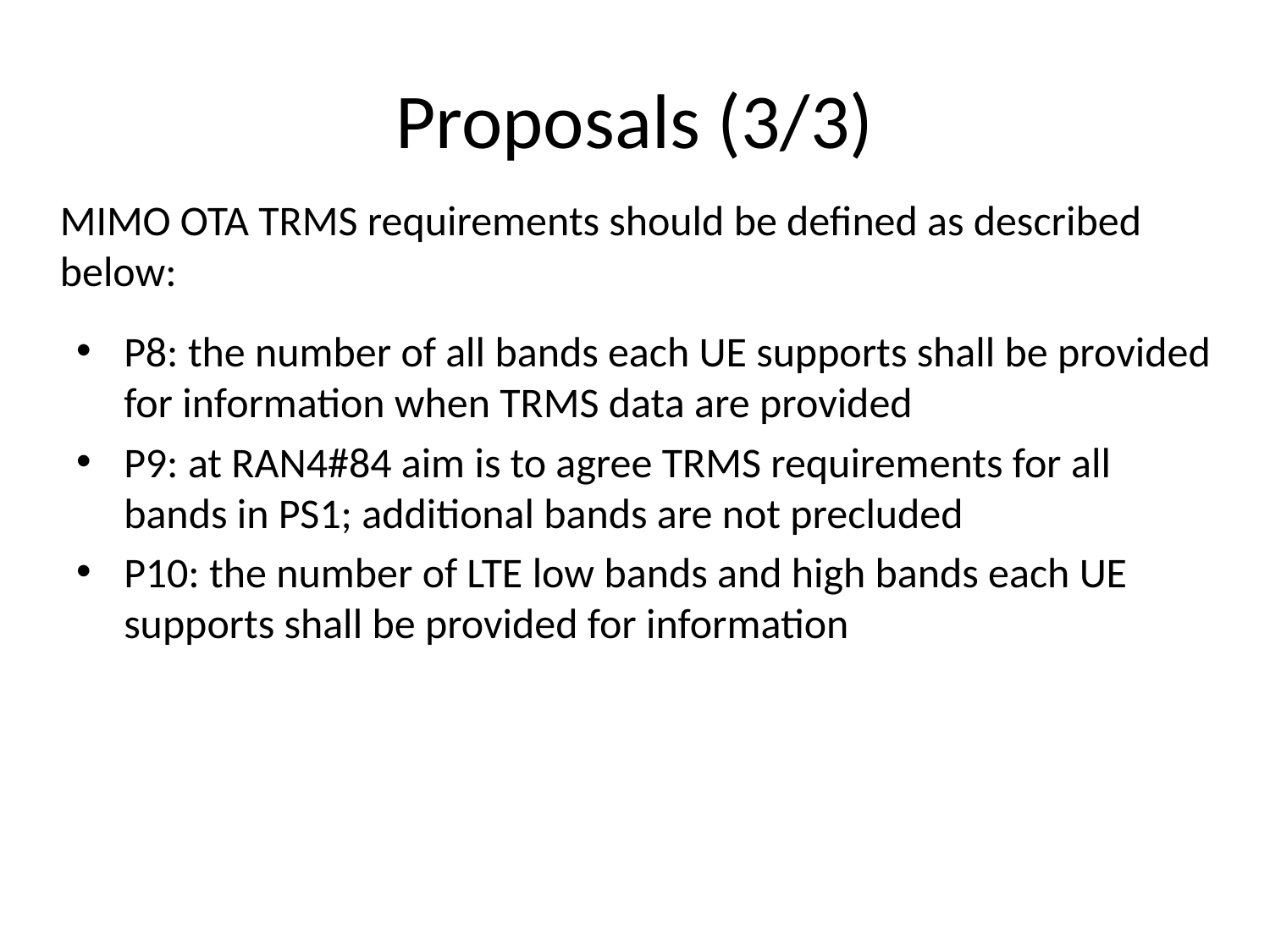

# Proposals (3/3)
MIMO OTA TRMS requirements should be defined as described below:
P8: the number of all bands each UE supports shall be provided for information when TRMS data are provided
P9: at RAN4#84 aim is to agree TRMS requirements for all bands in PS1; additional bands are not precluded
P10: the number of LTE low bands and high bands each UE supports shall be provided for information